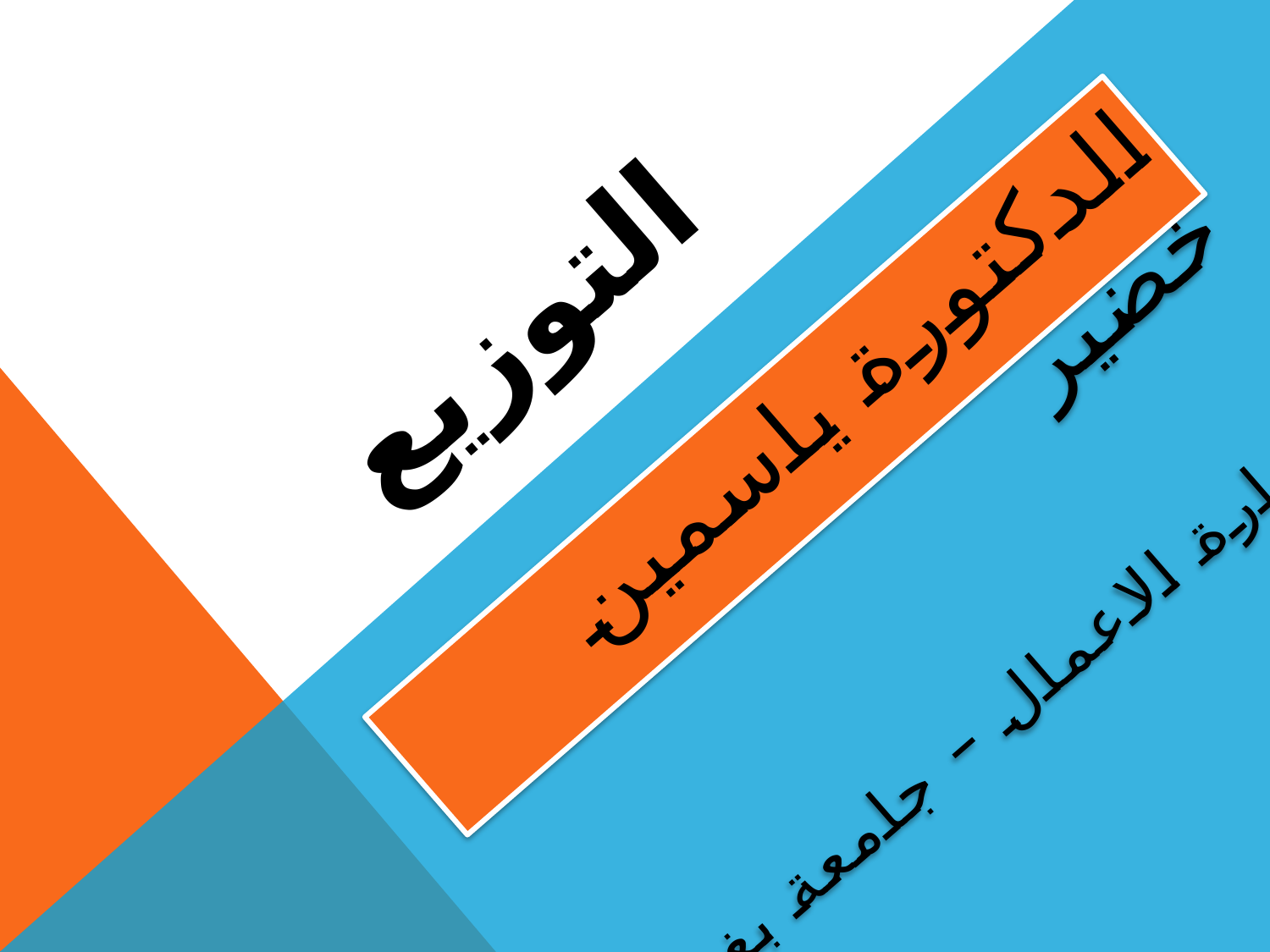

# التوزيع
الدكتورة ياسمين خضير

   ادارة الاعمال – جامعة بغداد